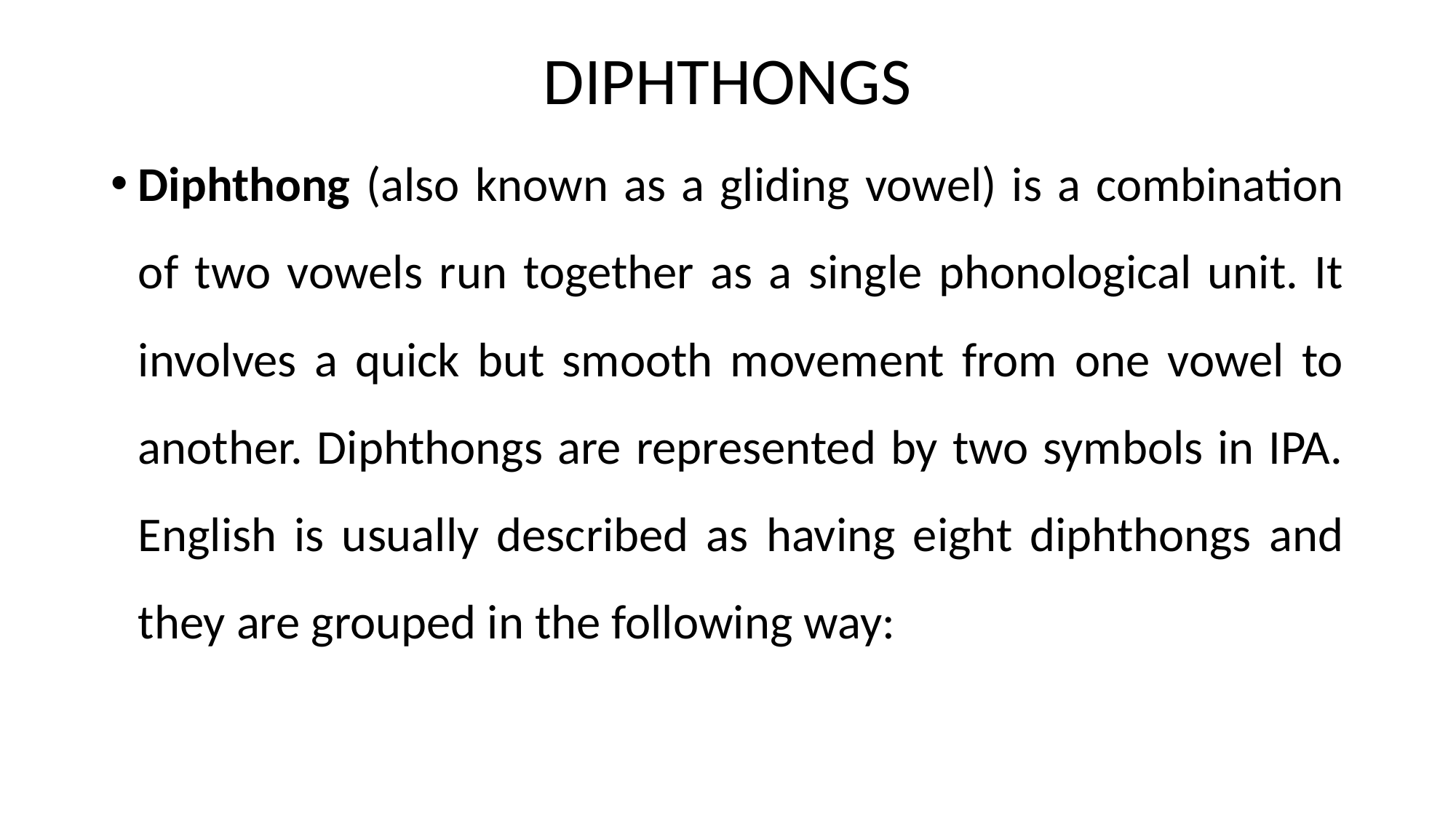

# DIPHTHONGS
Diphthong (also known as a gliding vowel) is a combination of two vowels run together as a single phonological unit. It involves a quick but smooth movement from one vowel to another. Diphthongs are represented by two symbols in IPA. English is usually described as having eight diphthongs and they are grouped in the following way: